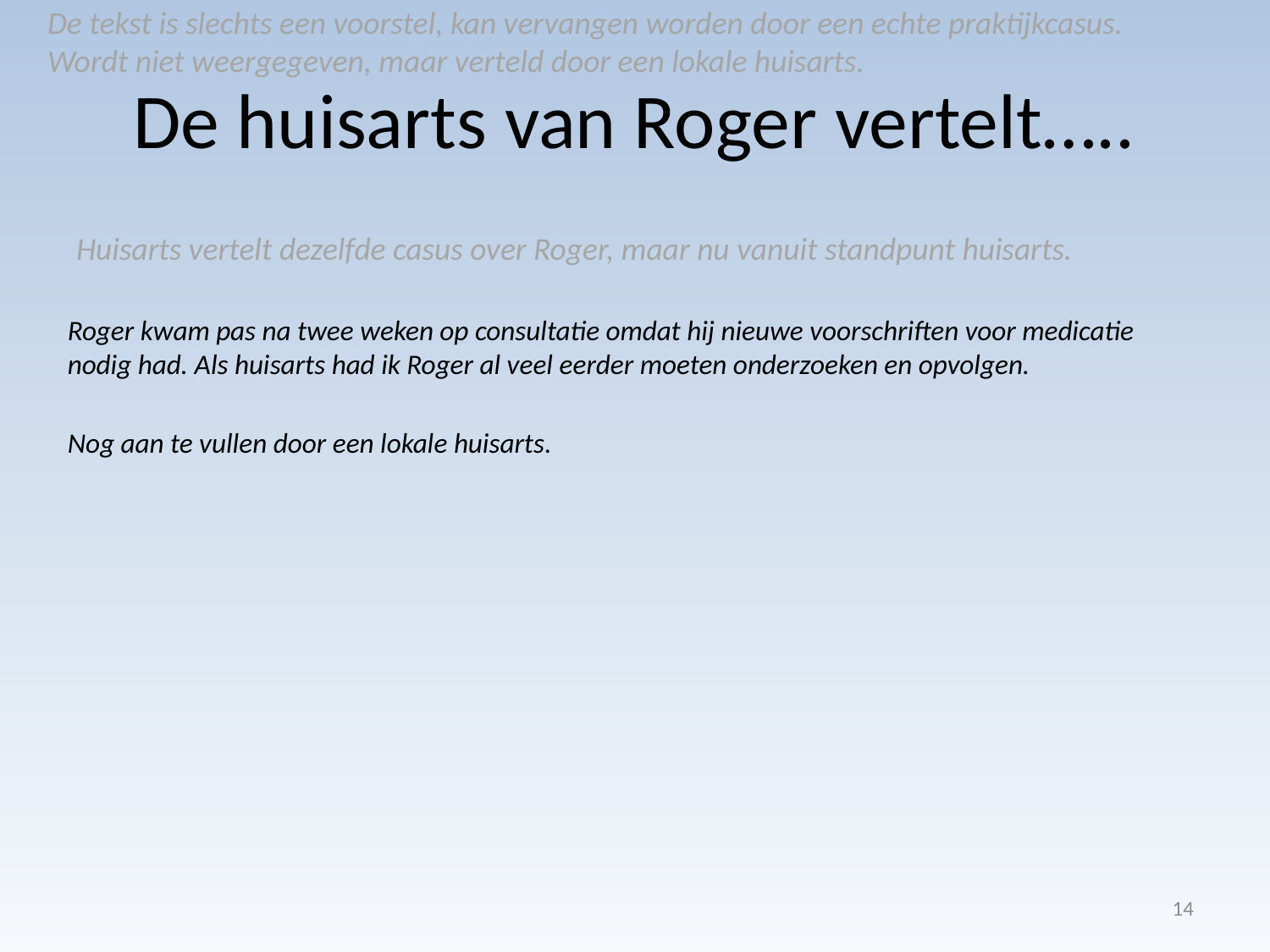

De tekst is slechts een voorstel, kan vervangen worden door een echte praktijkcasus. Wordt niet weergegeven, maar verteld door een lokale huisarts.
# De huisarts van Roger vertelt…..
Huisarts vertelt dezelfde casus over Roger, maar nu vanuit standpunt huisarts.
Roger kwam pas na twee weken op consultatie omdat hij nieuwe voorschriften voor medicatie nodig had. Als huisarts had ik Roger al veel eerder moeten onderzoeken en opvolgen.

Nog aan te vullen door een lokale huisarts.
14